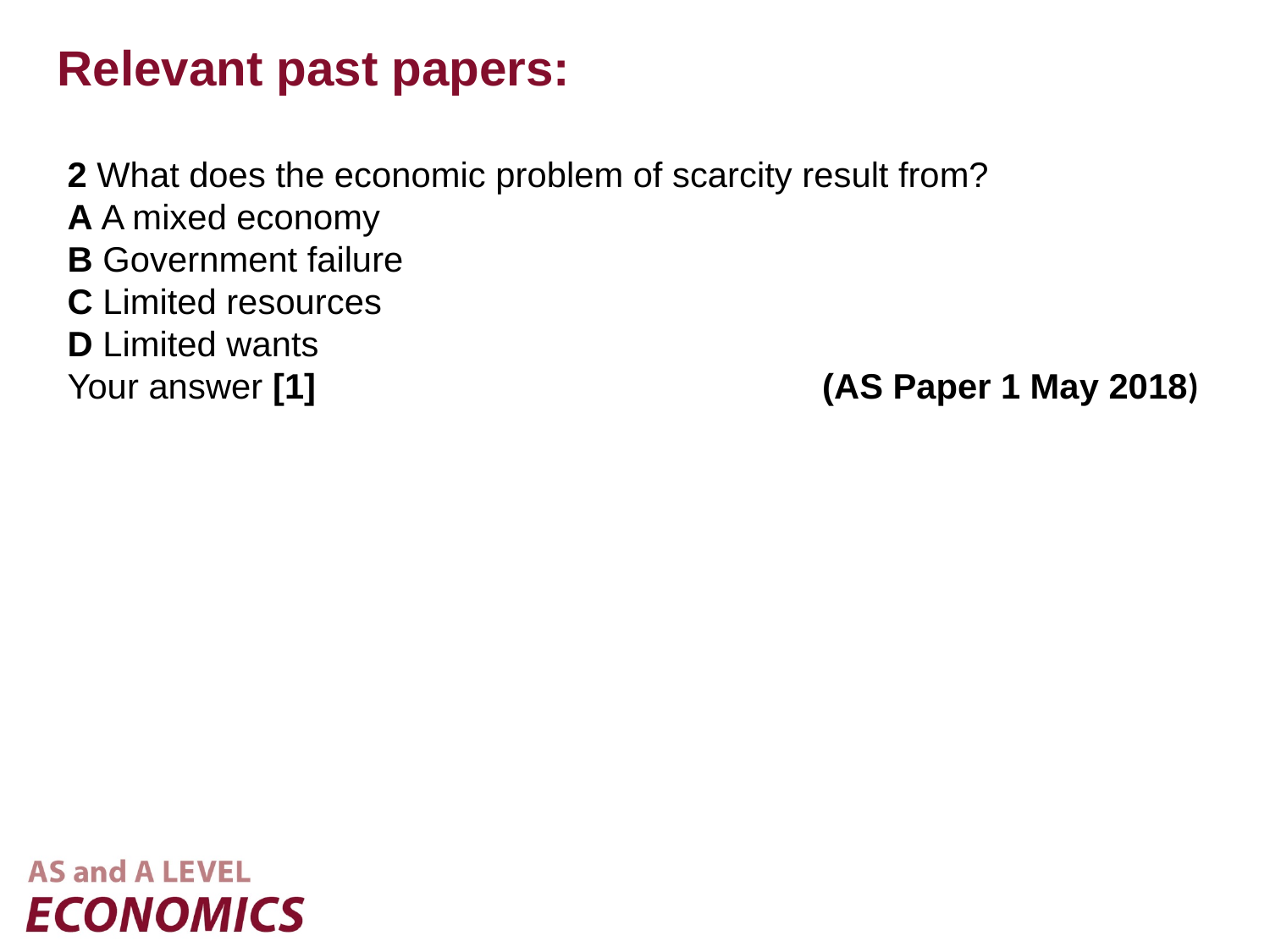

Relevant past papers:
2 What does the economic problem of scarcity result from?
A A mixed economy
B Government failure
C Limited resources
D Limited wants
Your answer [1]                                                    (AS Paper 1 May 2018)